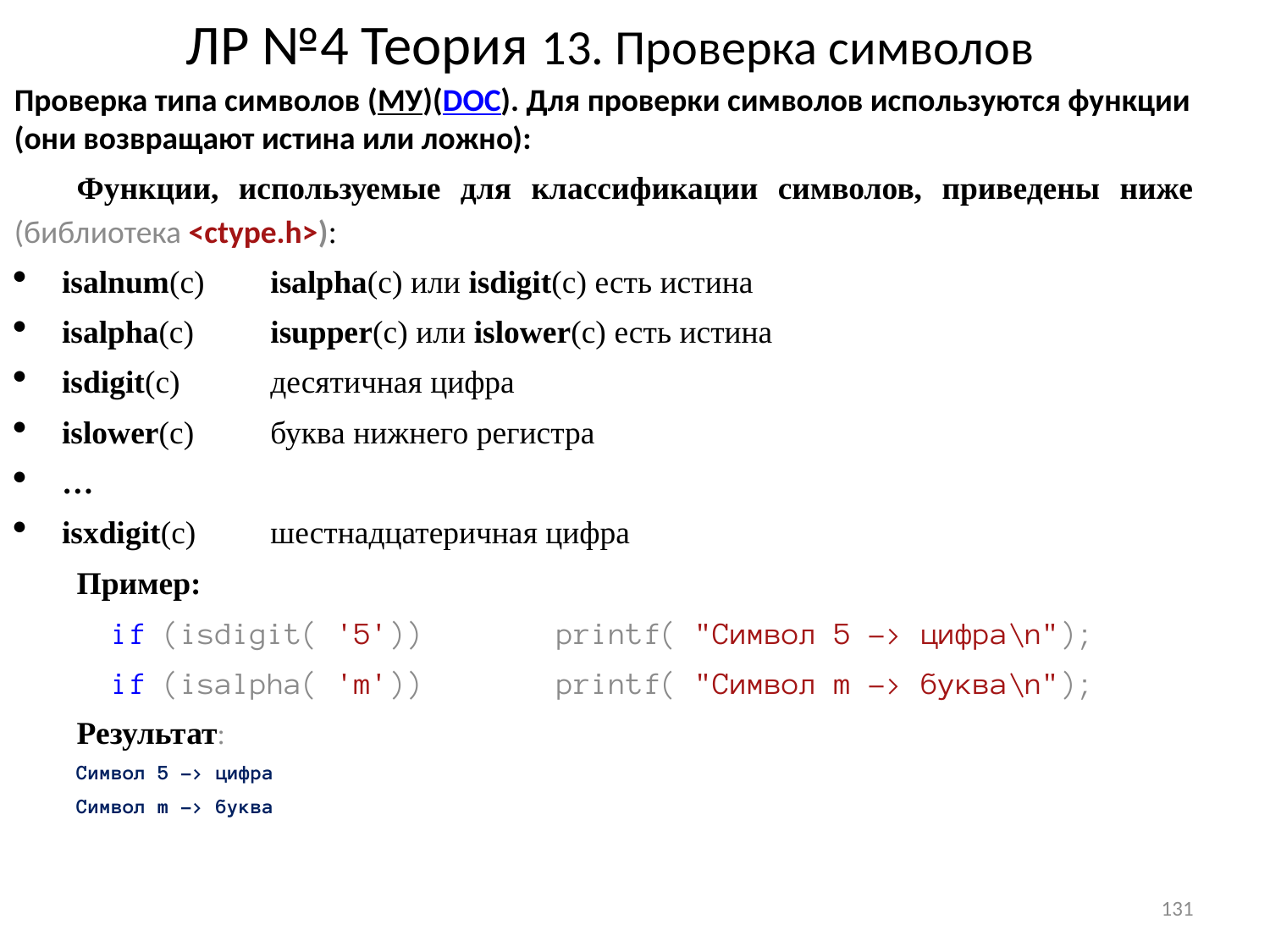

# ЛР №4 Теория 13. Проверка символов
Проверка типа символов (МУ)(DOC). Для проверки символов используются функции (они возвращают истина или ложно):
Функции, используемые для классификации символов, приведены ниже (библиотека <ctype.h>):
isalnum(c)	isalpha(c) или isdigit(c) есть истина
isalpha(c) 	isupper(c) или islower(c) есть истина
isdigit(c)	десятичная цифра
islower(c)	буква нижнего регистра
…
isxdigit(c) 	шестнадцатеричная цифра
Пример:
  if (isdigit( '5'))	  printf( "Символ 5 -> цифра\n");
  if (isalpha( 'm'))	  printf( "Символ m -> буква\n");
Результат:
Символ 5 -> цифра
Символ m -> буква

131